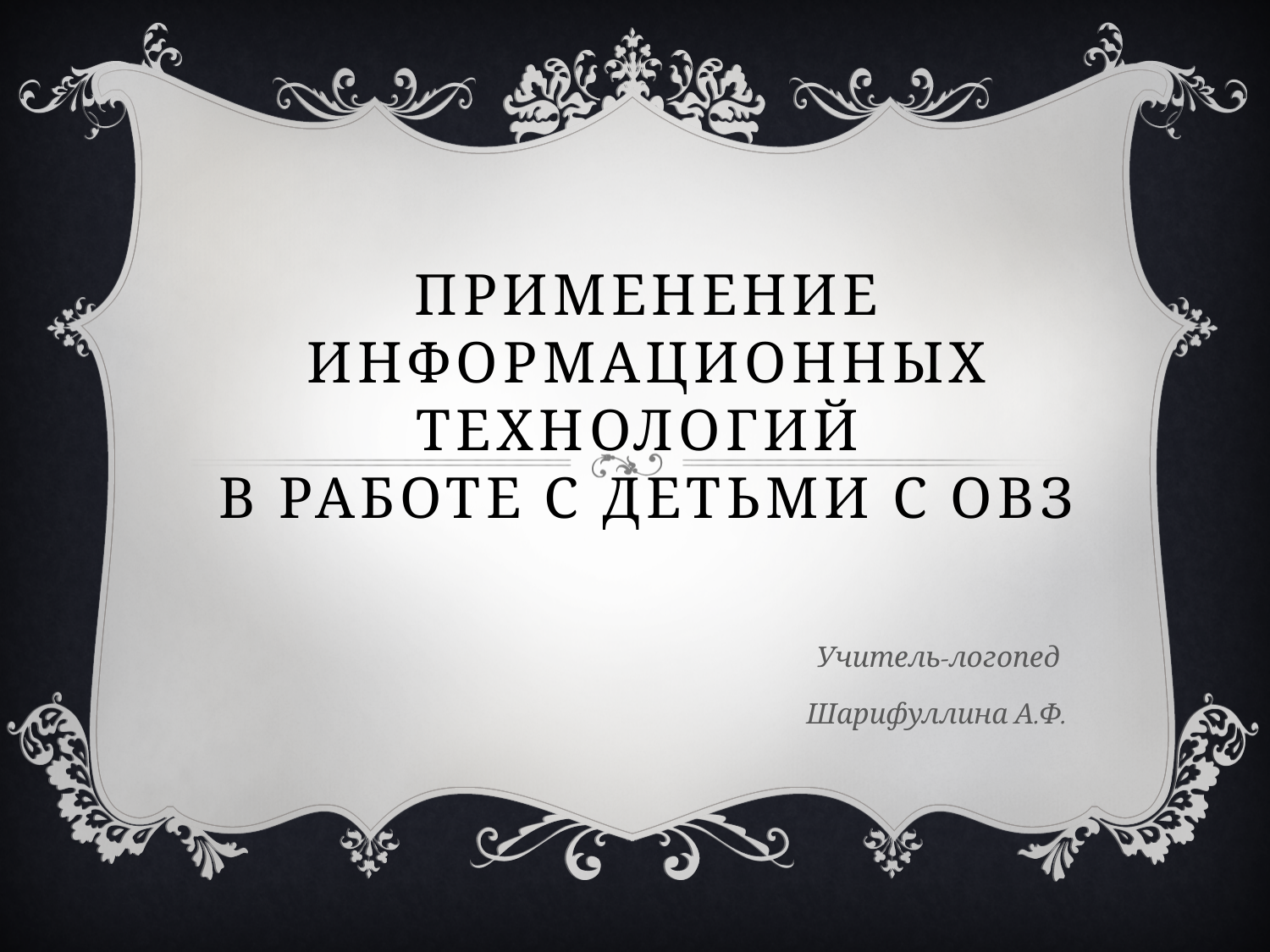

# Применение Информационных технологий В работе с детьми с ОВЗ
Учитель-логопед
Шарифуллина А.Ф.